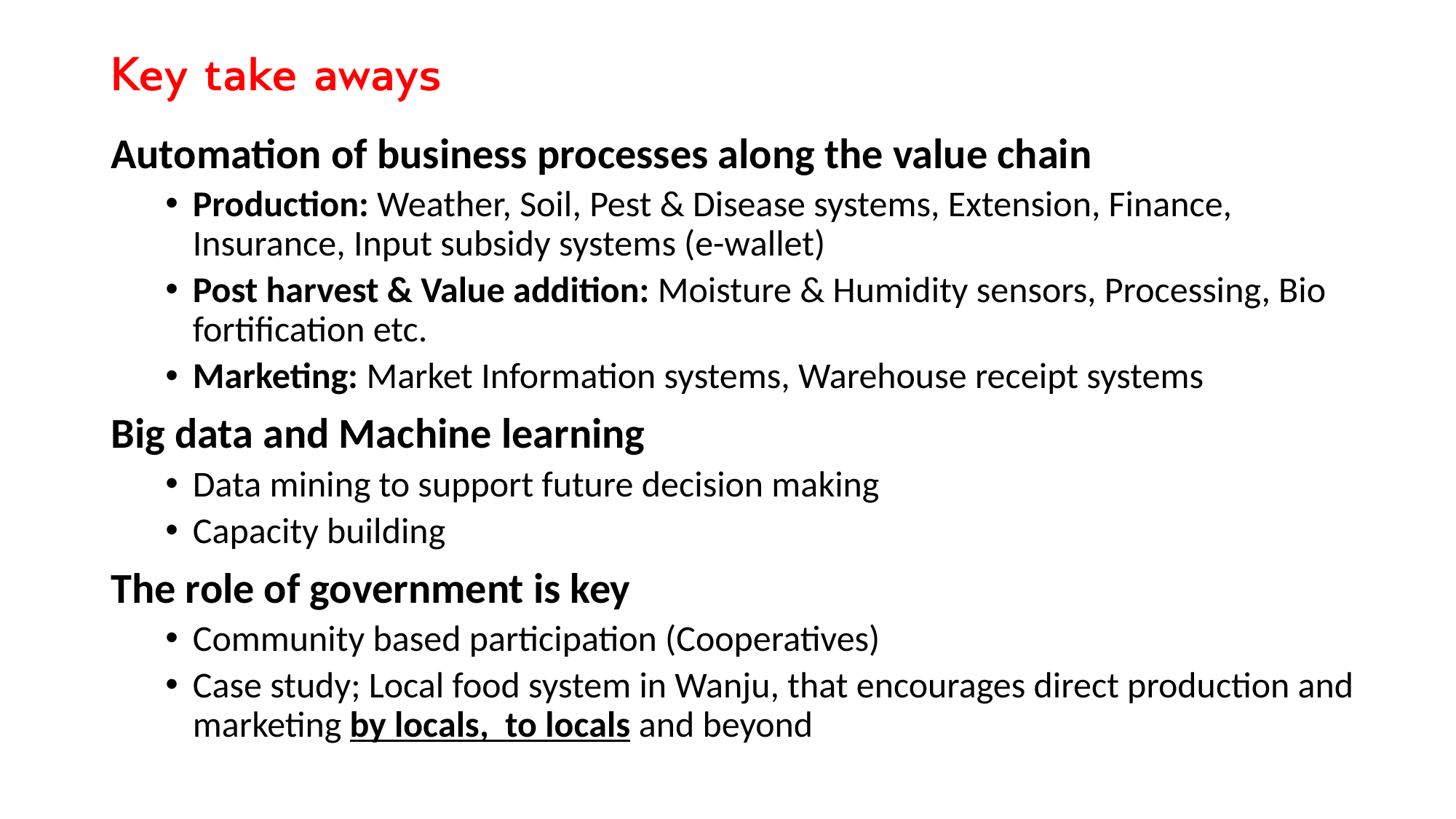

# Key take aways
Automation of business processes along the value chain
Production: Weather, Soil, Pest & Disease systems, Extension, Finance, Insurance, Input subsidy systems (e-wallet)
Post harvest & Value addition: Moisture & Humidity sensors, Processing, Bio fortification etc.
Marketing: Market Information systems, Warehouse receipt systems
Big data and Machine learning
Data mining to support future decision making
Capacity building
The role of government is key
Community based participation (Cooperatives)
Case study; Local food system in Wanju, that encourages direct production and marketing by locals,  to locals and beyond